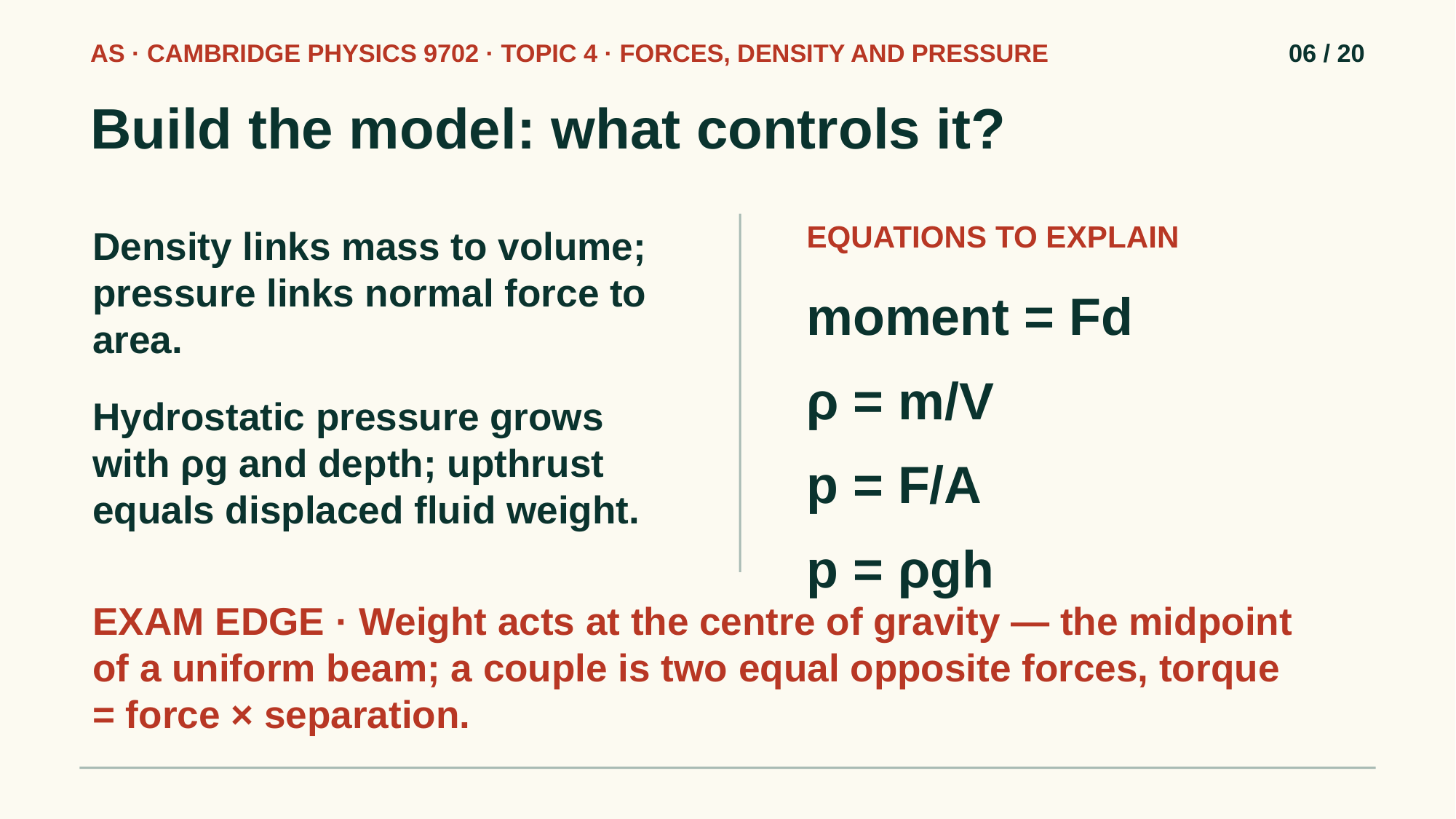

AS · CAMBRIDGE PHYSICS 9702 · TOPIC 4 · FORCES, DENSITY AND PRESSURE
06 / 20
Build the model: what controls it?
EQUATIONS TO EXPLAIN

Density links mass to volume; pressure links normal force to area.
moment = Fd
ρ = m/V
Hydrostatic pressure grows with ρg and depth; upthrust equals displaced fluid weight.
p = F/A
p = ρgh
EXAM EDGE · Weight acts at the centre of gravity — the midpoint of a uniform beam; a couple is two equal opposite forces, torque = force × separation.